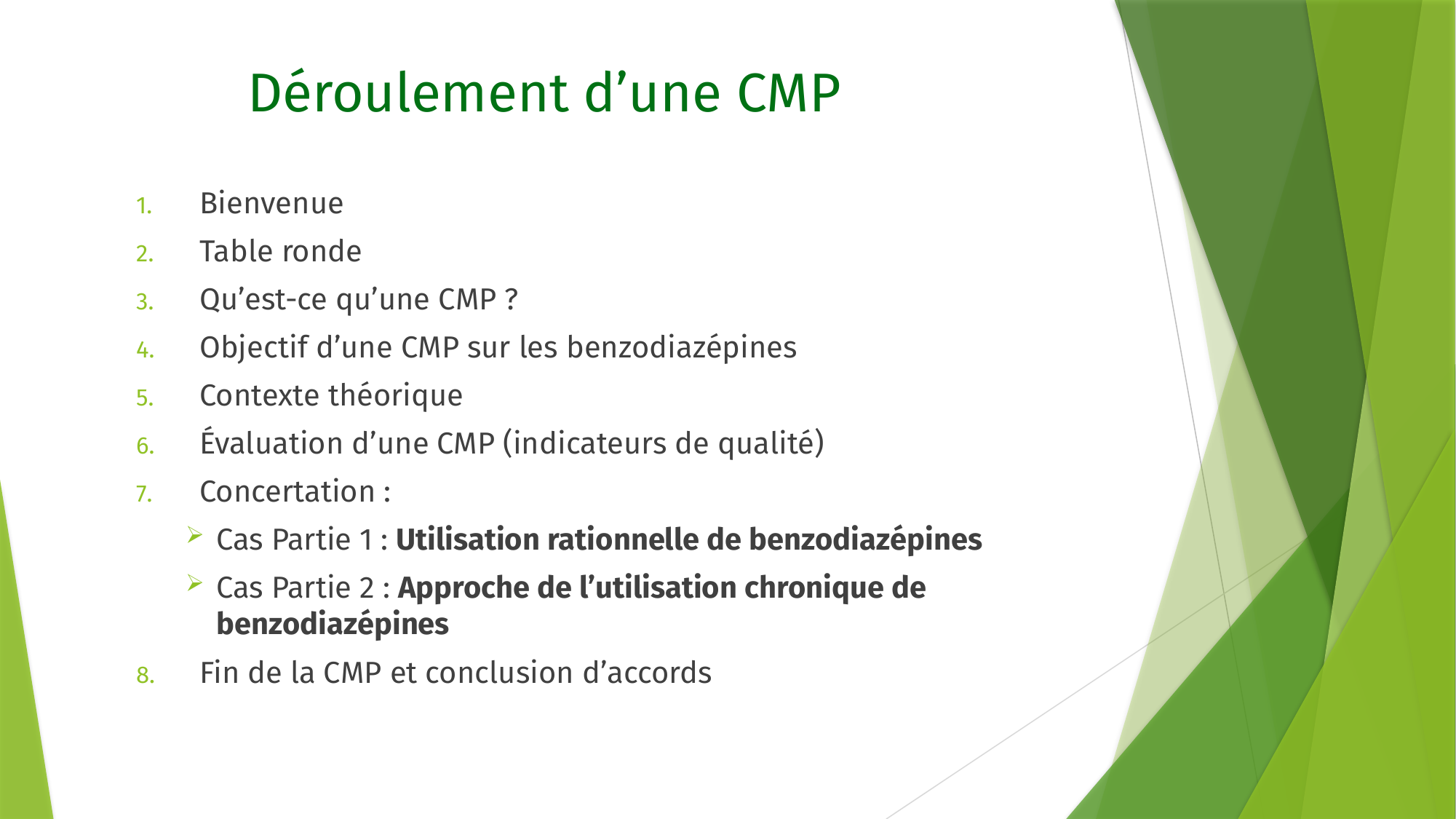

# Déroulement d’une CMP
 Bienvenue
 Table ronde
 Qu’est-ce qu’une CMP ?
 Objectif d’une CMP sur les benzodiazépines
 Contexte théorique
 Évaluation d’une CMP (indicateurs de qualité)
 Concertation :
Cas Partie 1 : Utilisation rationnelle de benzodiazépines
Cas Partie 2 : Approche de l’utilisation chronique de benzodiazépines
 Fin de la CMP et conclusion d’accords